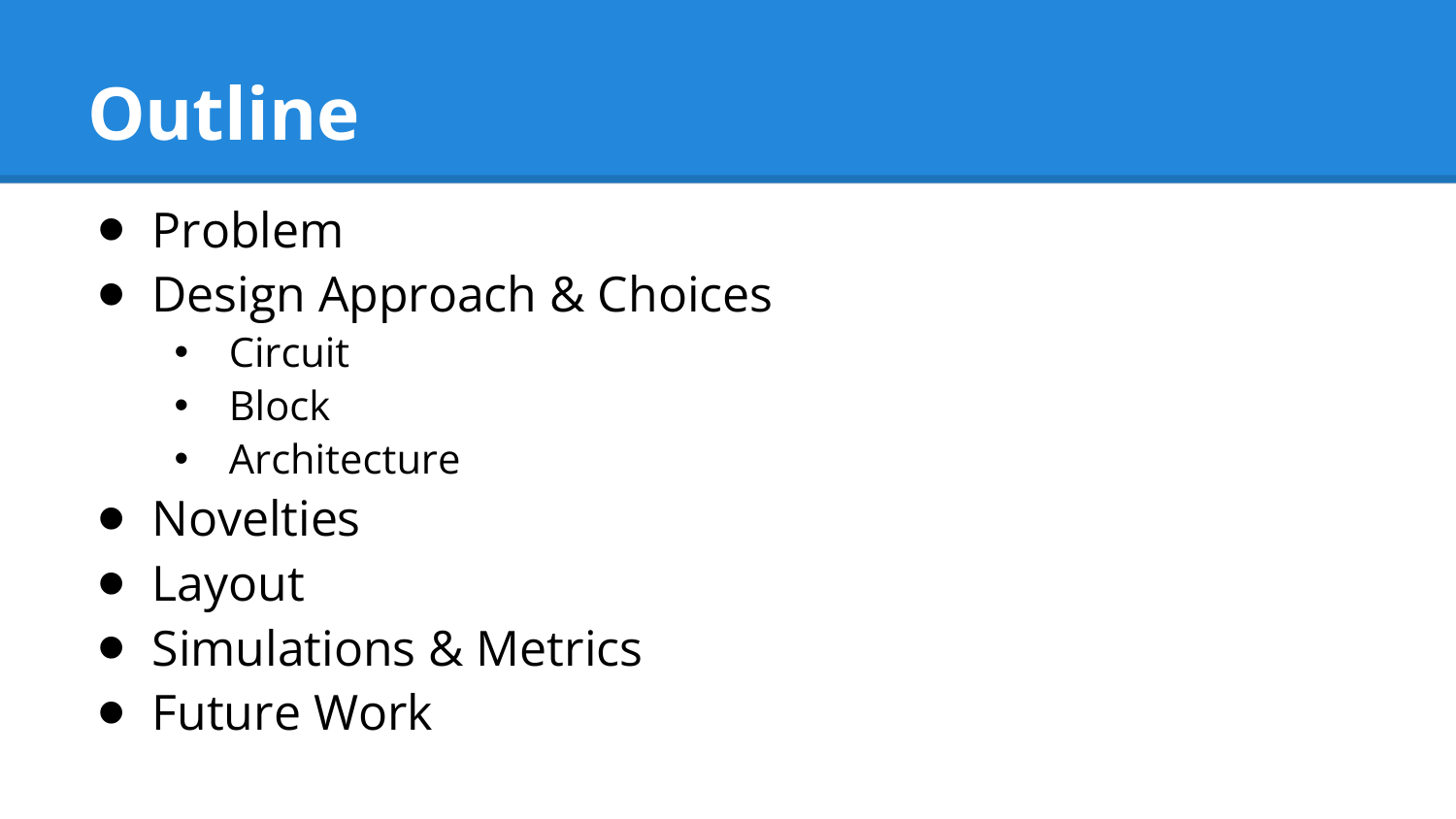

# Outline
Problem
Design Approach & Choices
Circuit
Block
Architecture
Novelties
Layout
Simulations & Metrics
Future Work